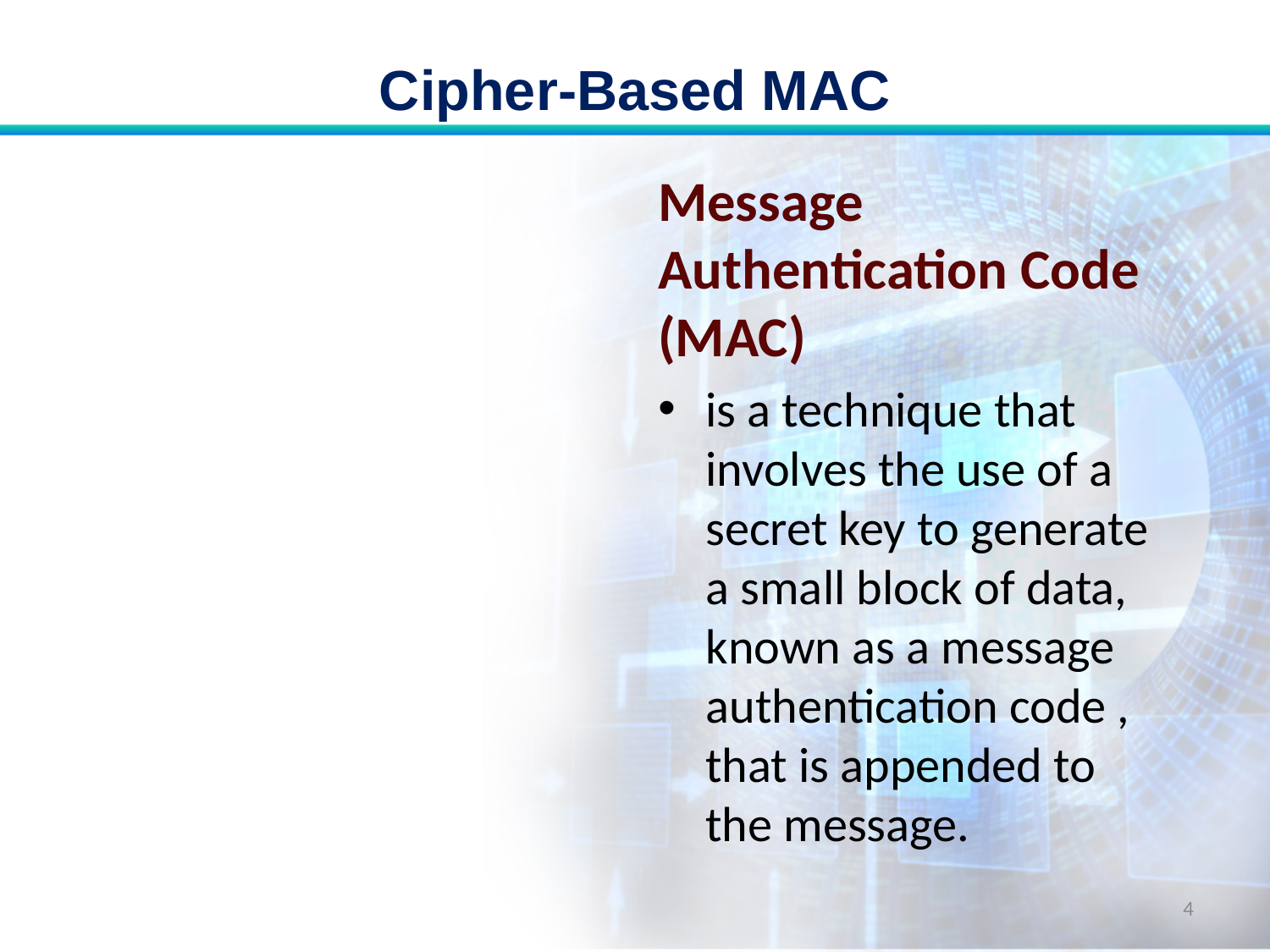

# Cipher-Based MAC
Message Authentication Code (MAC)
is a technique that involves the use of a secret key to generate a small block of data, known as a message authentication code , that is appended to the message.

4